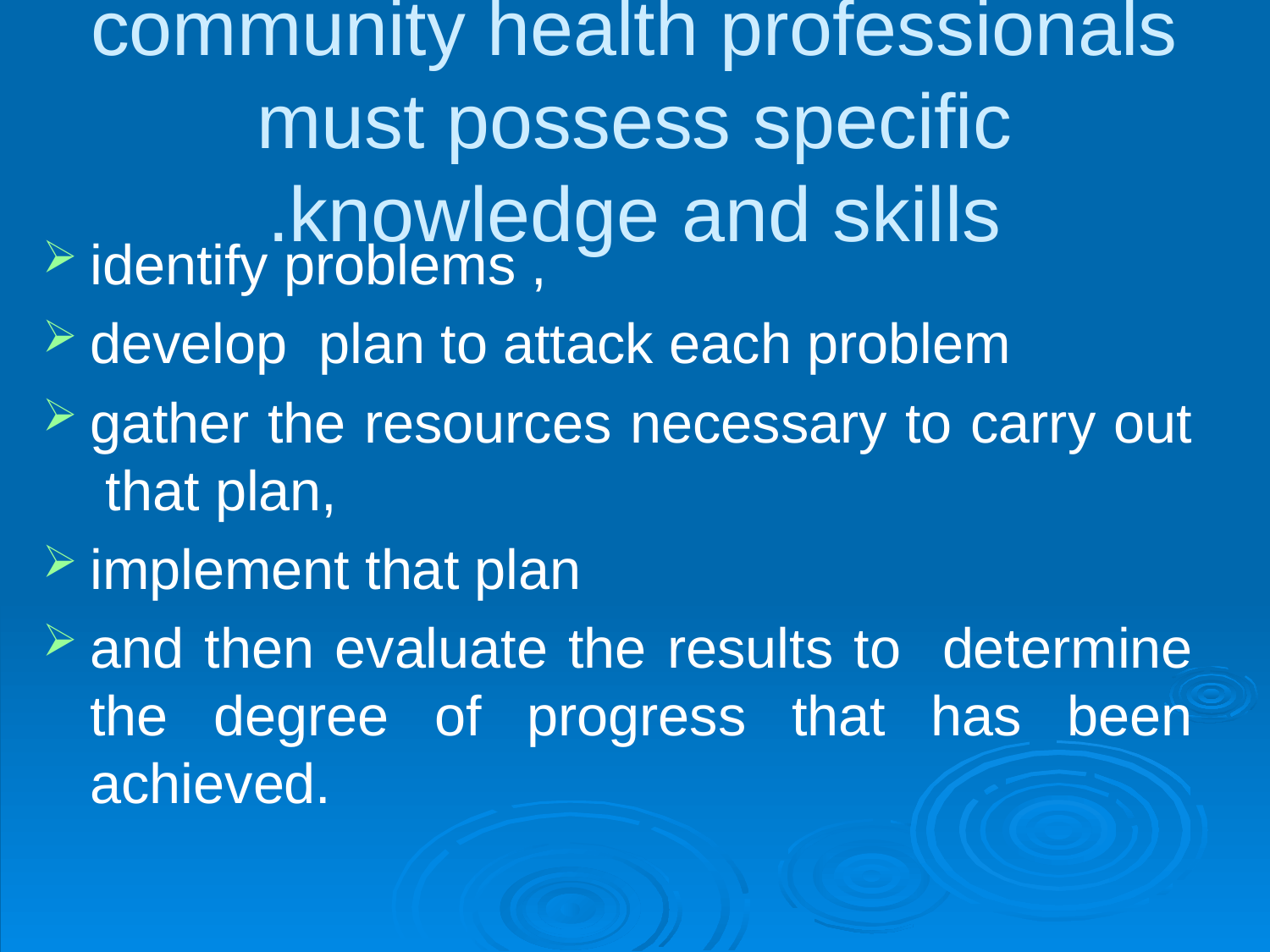

# community health professionals must possess specific knowledge and skills.
identify problems ,
develop  plan to attack each problem
gather the resources necessary to carry out  that plan,
implement that plan
and then evaluate the results to  determine the degree of progress that has been achieved.